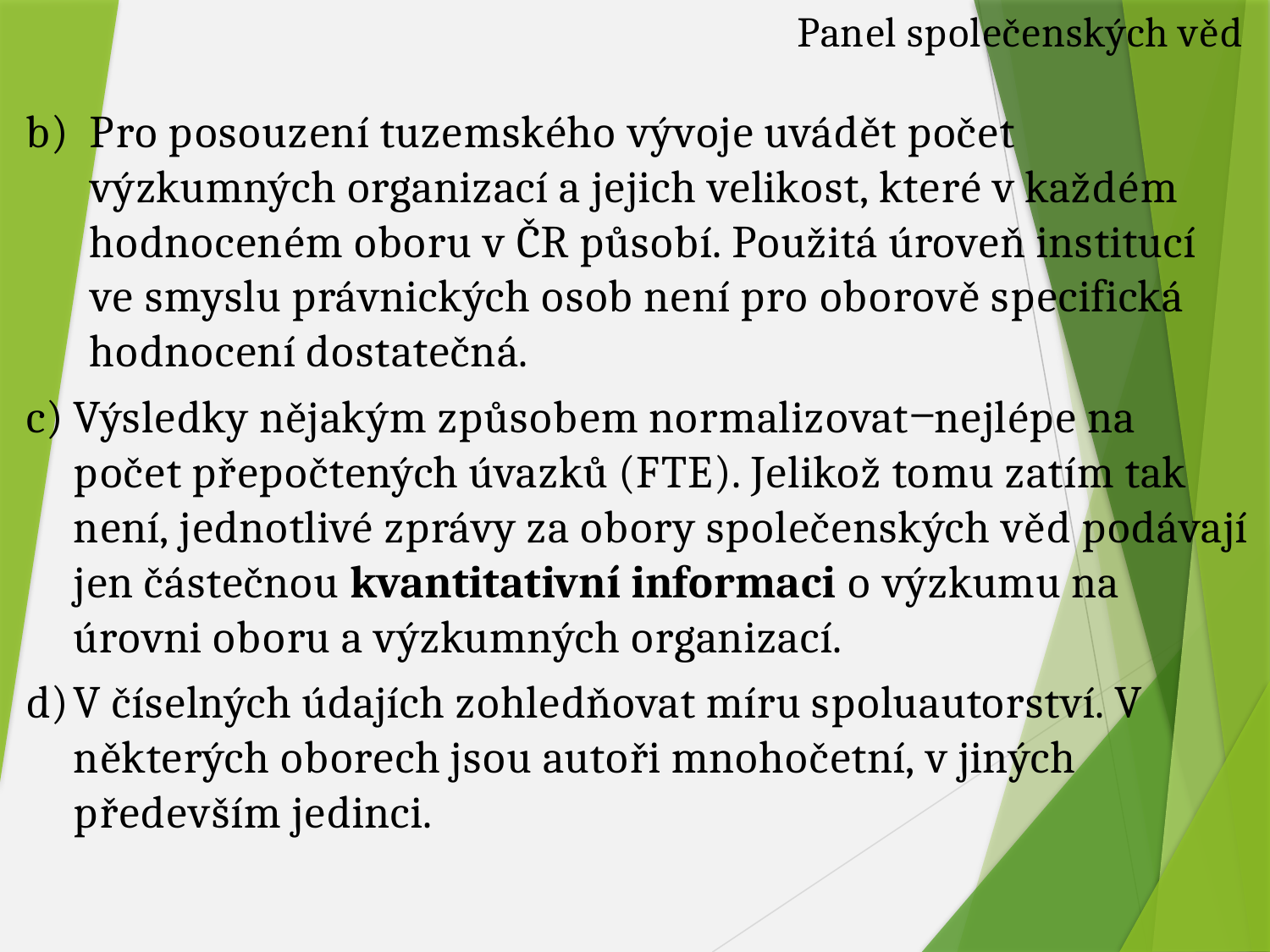

Panel společenských věd
Pro posouzení tuzemského vývoje uvádět počet výzkumných organizací a jejich velikost, které v každém hodnoceném oboru v ČR působí. Použitá úroveň institucí ve smyslu právnických osob není pro oborově specifická hodnocení dostatečná.
Výsledky nějakým způsobem normalizovat‒nejlépe na počet přepočtených úvazků (FTE). Jelikož tomu zatím tak není, jednotlivé zprávy za obory společenských věd podávají jen částečnou kvantitativní informaci o výzkumu na úrovni oboru a výzkumných organizací.
V číselných údajích zohledňovat míru spoluautorství. V některých oborech jsou autoři mnohočetní, v jiných především jedinci.